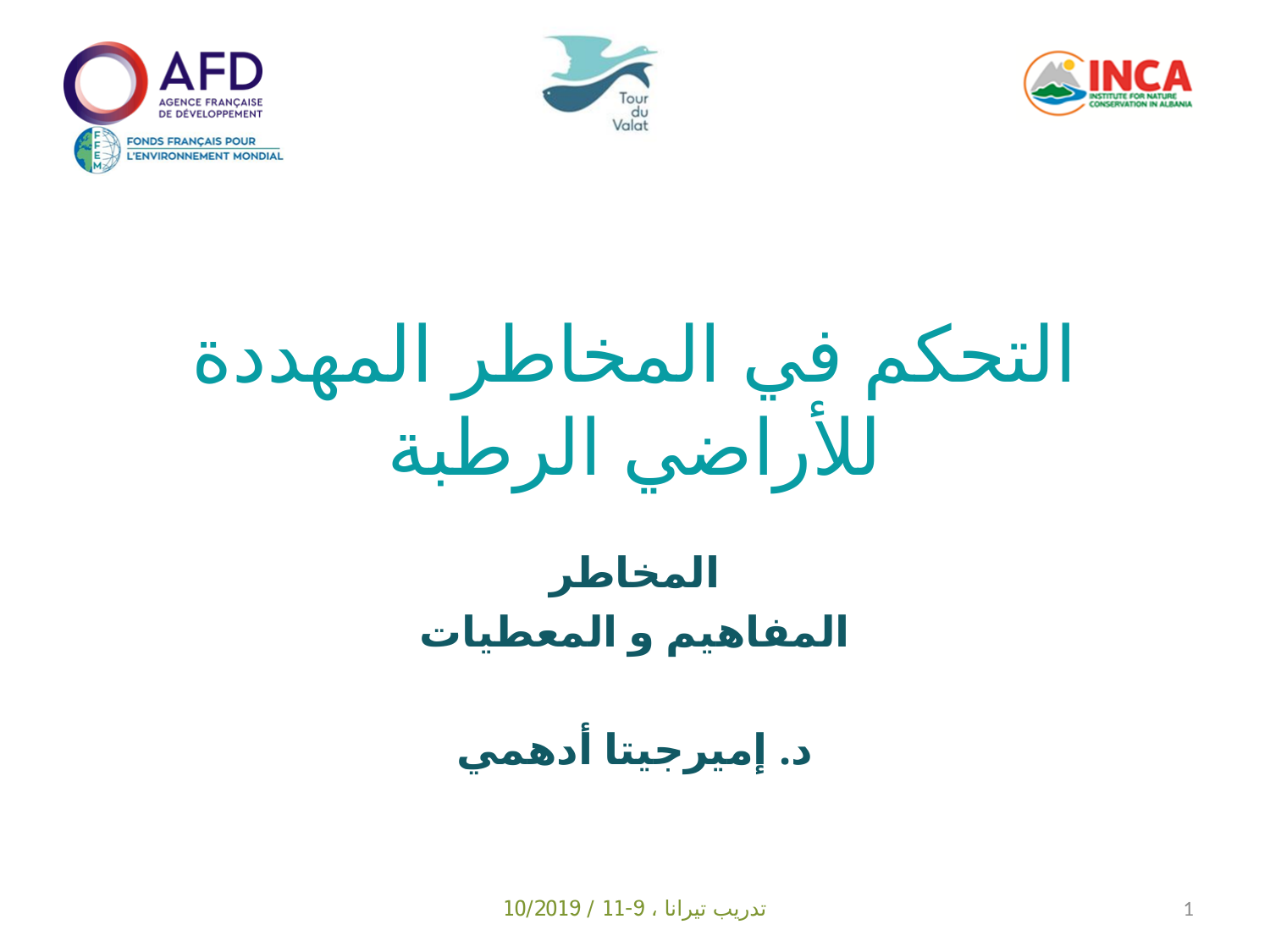

# التحكم في المخاطر المهددة للأراضي الرطبة
المخاطر
المفاهيم و المعطيات

د. إميرجيتا أدهمي
تدريب تيرانا ، 9-11 / 10/2019
1